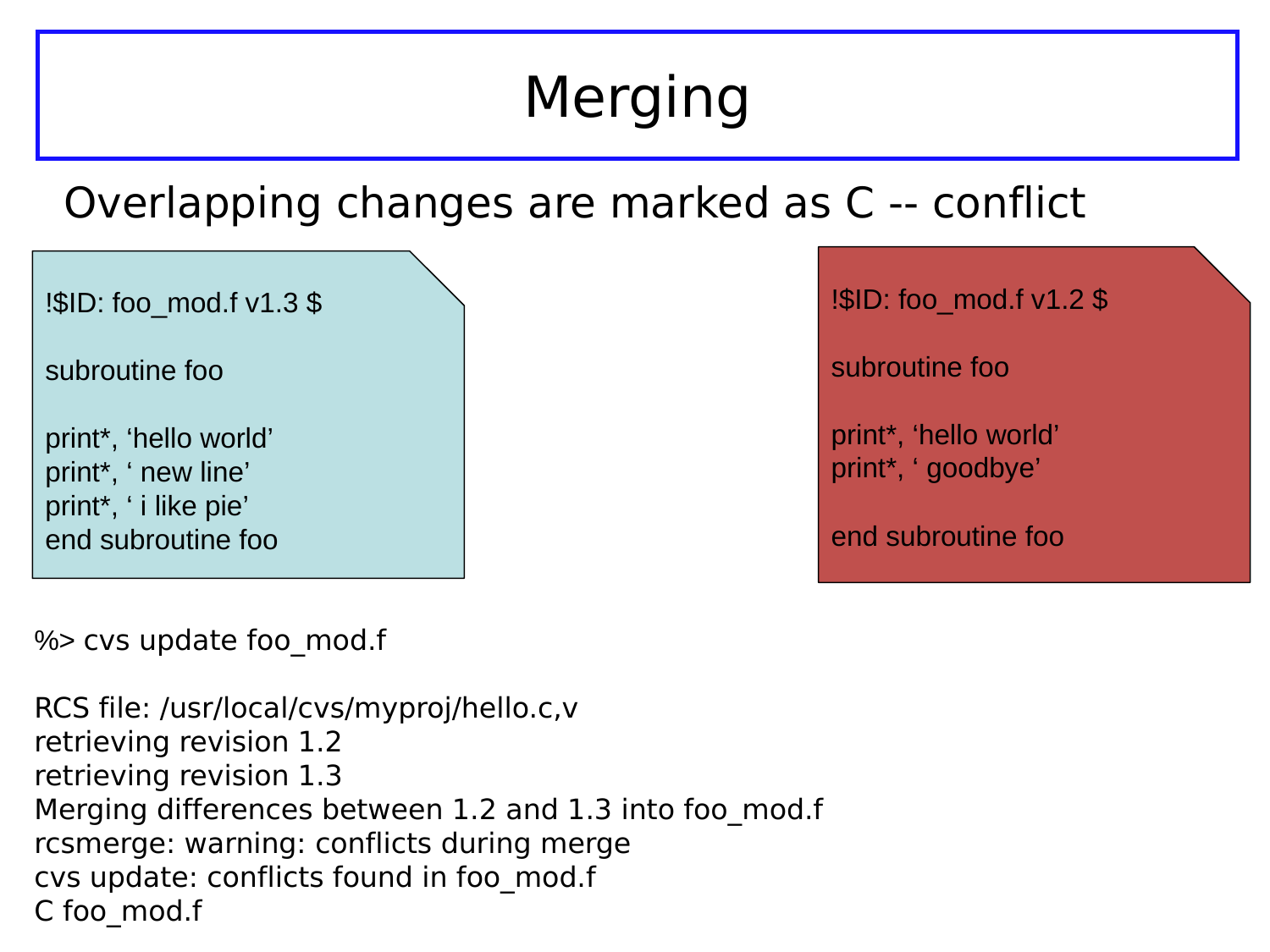

# Merging
Overlapping changes are marked as C -- conflict
!$ID: foo_mod.f v1.2 $

subroutine foo

print*, ‘hello world’
print*, ‘ goodbye’

end subroutine foo
!$ID: foo_mod.f v1.3 $

subroutine foo

print*, ‘hello world’
print*, ‘ new line’
print*, ‘ i like pie’
end subroutine foo

%> cvs update foo_mod.f

RCS file: /usr/local/cvs/myproj/hello.c,v
retrieving revision 1.2
retrieving revision 1.3
Merging differences between 1.2 and 1.3 into foo_mod.f
rcsmerge: warning: conflicts during merge
cvs update: conflicts found in foo_mod.f
C foo_mod.f